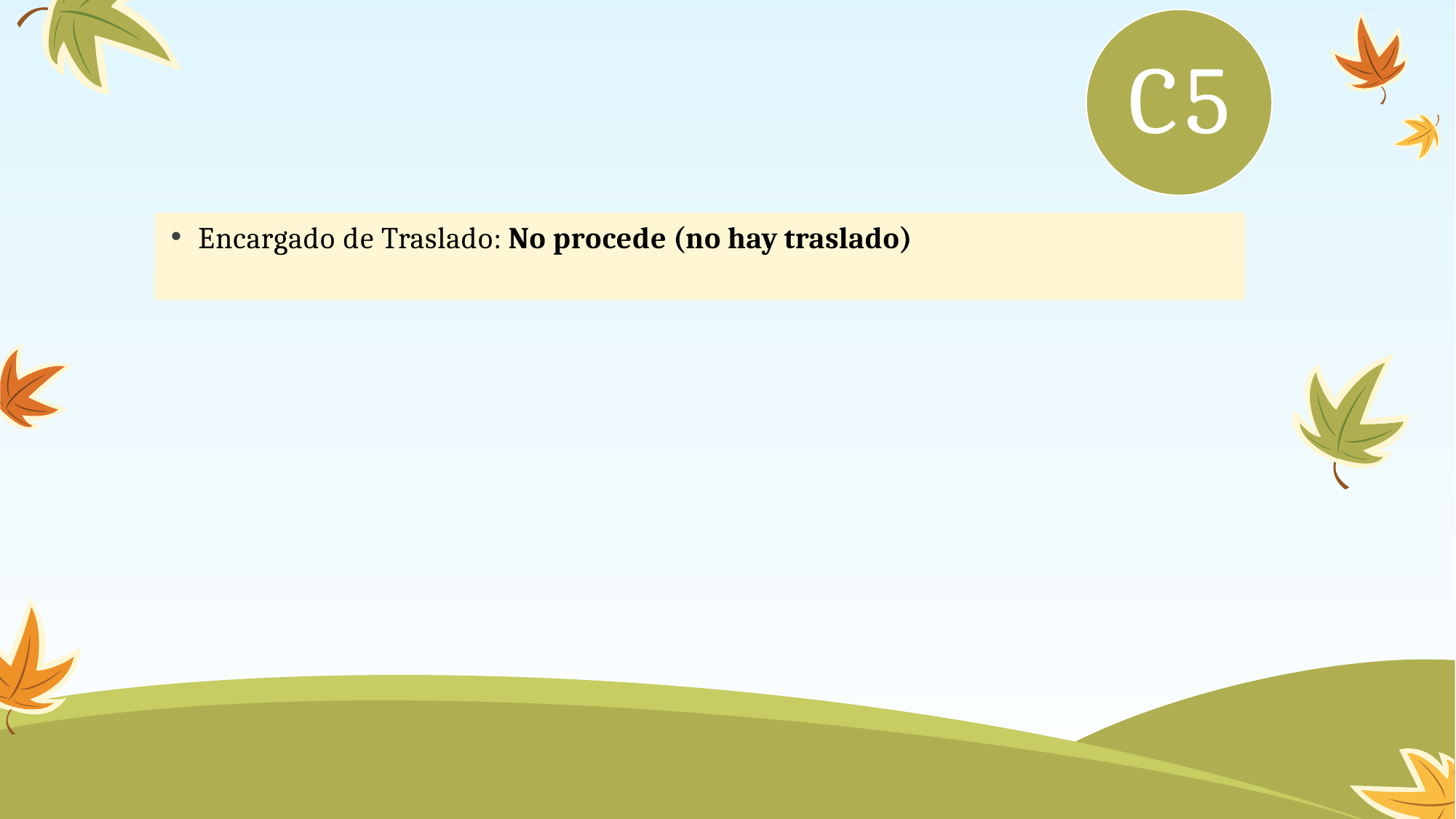

#

C5

Encargado de Traslado: No procede (no hay traslado)